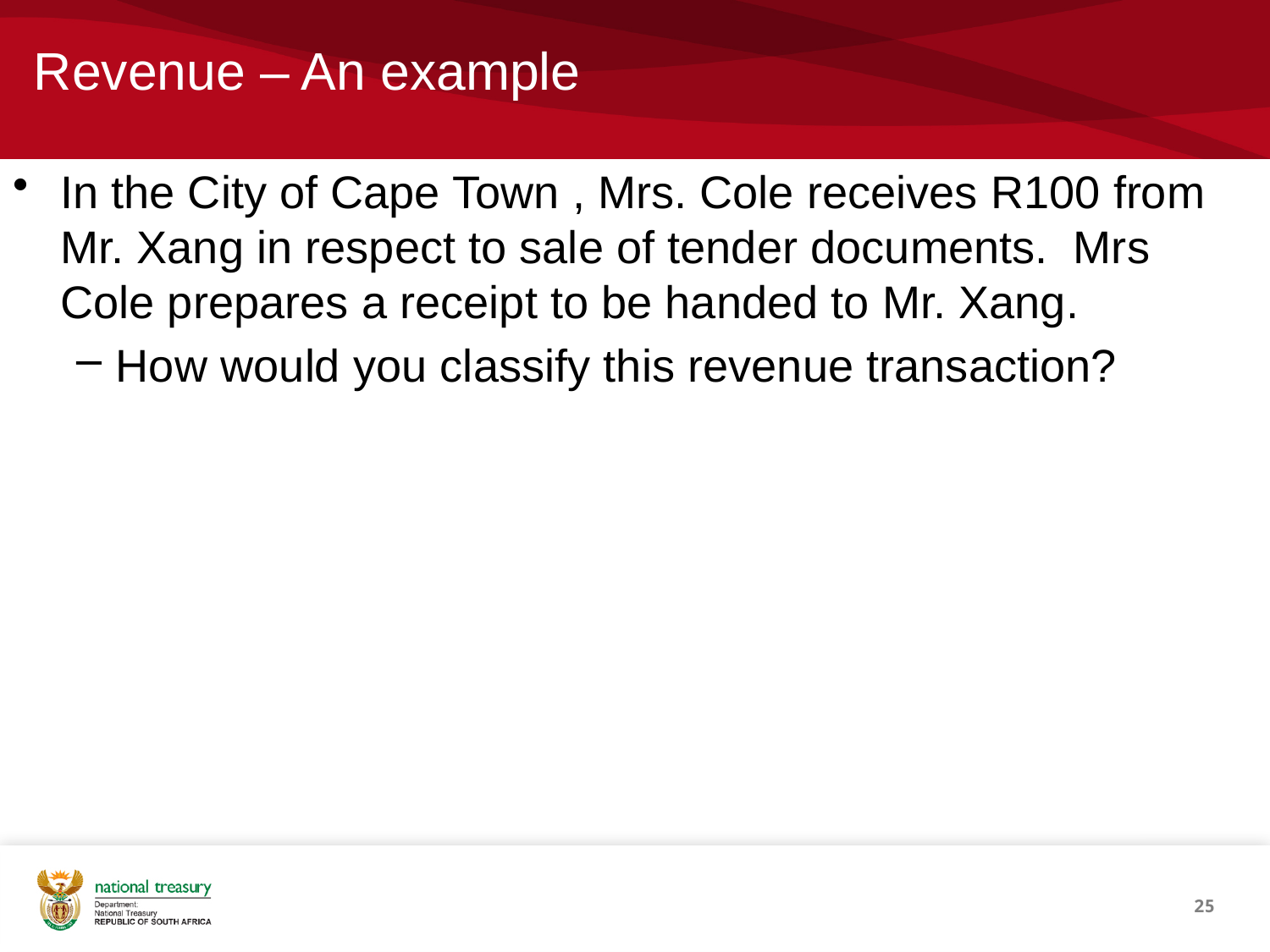

# Revenue – An example
In the City of Cape Town , Mrs. Cole receives R100 from Mr. Xang in respect to sale of tender documents.  Mrs Cole prepares a receipt to be handed to Mr. Xang.
How would you classify this revenue transaction?
25